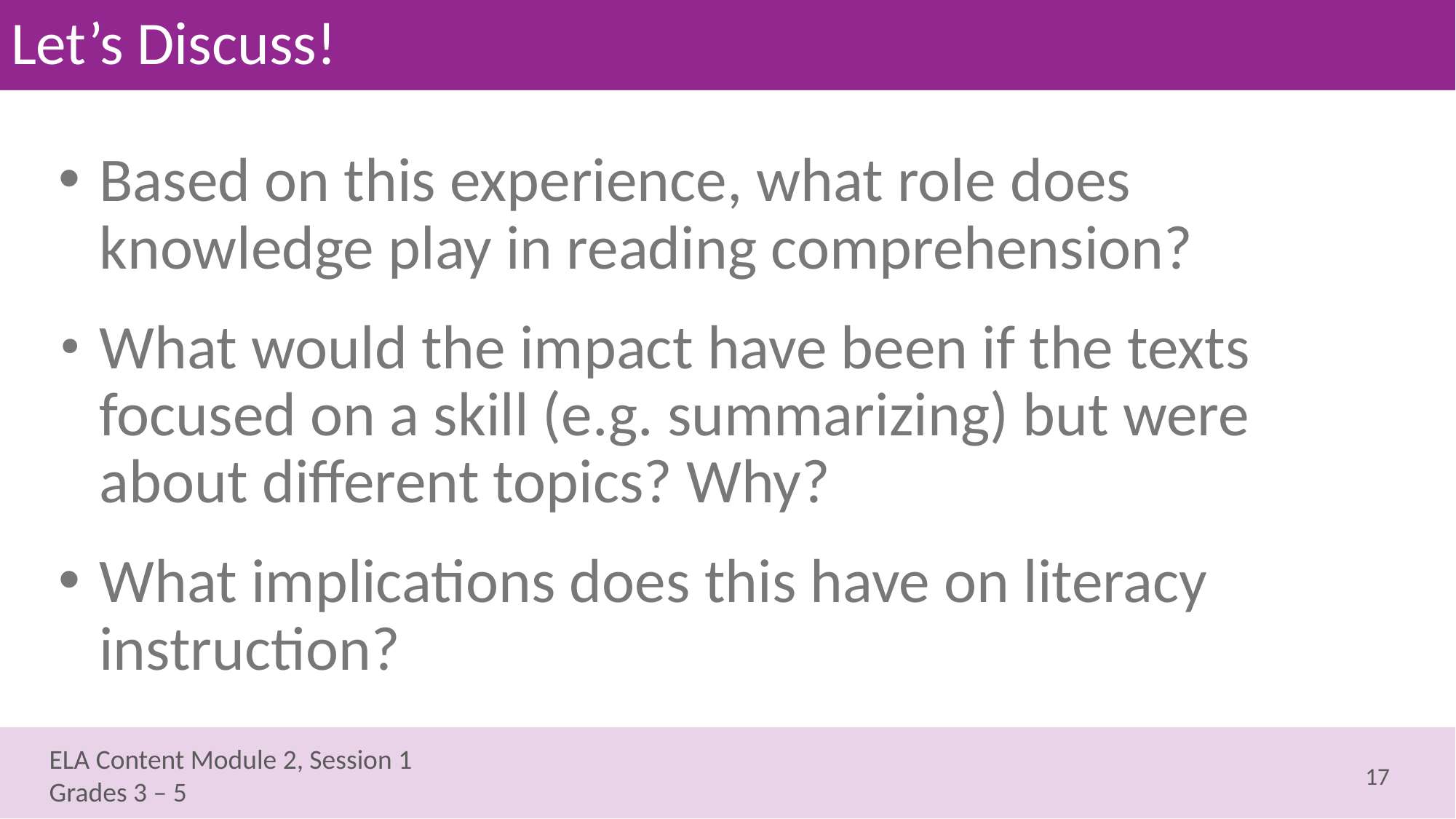

# Let’s Discuss!
Based on this experience, what role does knowledge play in reading comprehension?

What would the impact have been if the texts focused on a skill (e.g. summarizing) but were about different topics? Why?

What implications does this have on literacy instruction?

17